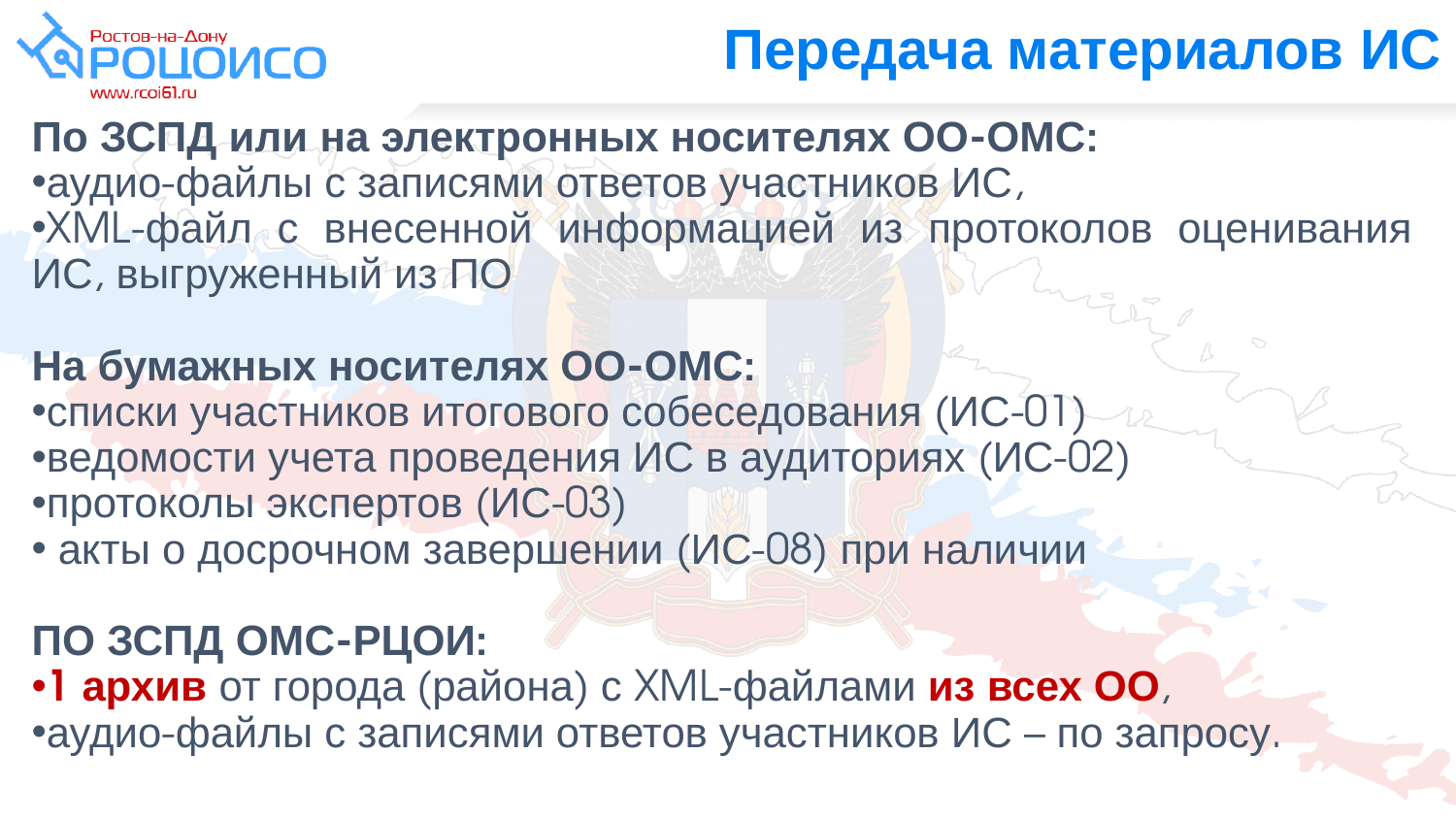

# Передача материалов ИС
По ЗСПД или на электронных носителях ОО-ОМС:
аудио-файлы с записями ответов участников ИС,
XML-файл с внесенной информацией из протоколов оценивания ИС, выгруженный из ПО

На бумажных носителях ОО-ОМС:
списки участников итогового собеседования (ИС-01)
ведомости учета проведения ИС в аудиториях (ИС-02)
протоколы экспертов (ИС-03)
 акты о досрочном завершении (ИС-08) при наличии

ПО ЗСПД ОМС-РЦОИ:
1 архив от города (района) с XML-файлами из всех ОО,
аудио-файлы с записями ответов участников ИС – по запросу.